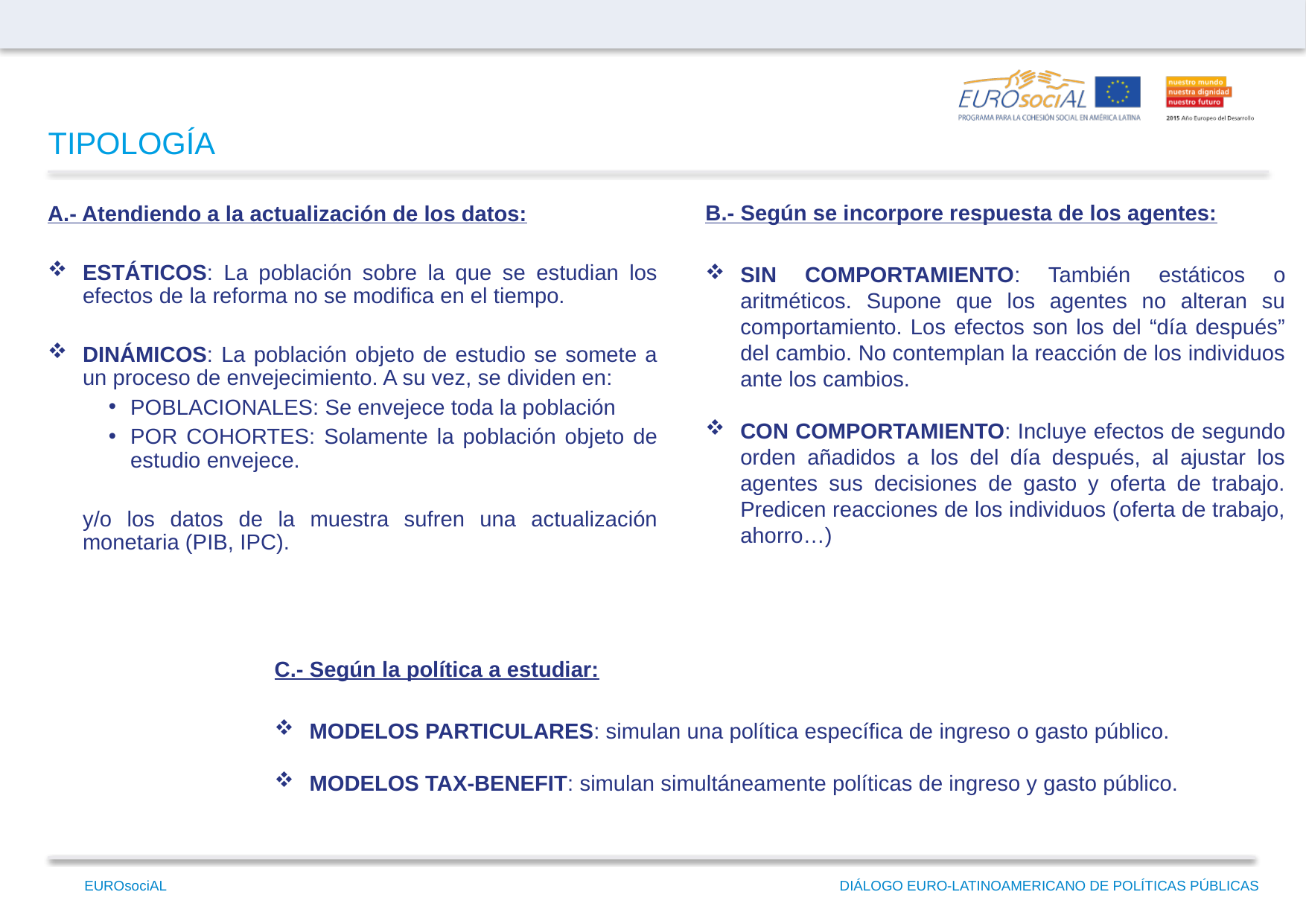

TIPOLOGÍA
A.- Atendiendo a la actualización de los datos:

ESTÁTICOS: La población sobre la que se estudian los efectos de la reforma no se modifica en el tiempo.

DINÁMICOS: La población objeto de estudio se somete a un proceso de envejecimiento. A su vez, se dividen en:
POBLACIONALES: Se envejece toda la población
POR COHORTES: Solamente la población objeto de estudio envejece.

	y/o los datos de la muestra sufren una actualización monetaria (PIB, IPC).

B.- Según se incorpore respuesta de los agentes:

SIN COMPORTAMIENTO: También estáticos o aritméticos. Supone que los agentes no alteran su comportamiento. Los efectos son los del “día después” del cambio. No contemplan la reacción de los individuos ante los cambios.

CON COMPORTAMIENTO: Incluye efectos de segundo orden añadidos a los del día después, al ajustar los agentes sus decisiones de gasto y oferta de trabajo. Predicen reacciones de los individuos (oferta de trabajo, ahorro…)

C.- Según la política a estudiar:

MODELOS PARTICULARES: simulan una política específica de ingreso o gasto público.

MODELOS TAX-BENEFIT: simulan simultáneamente políticas de ingreso y gasto público.